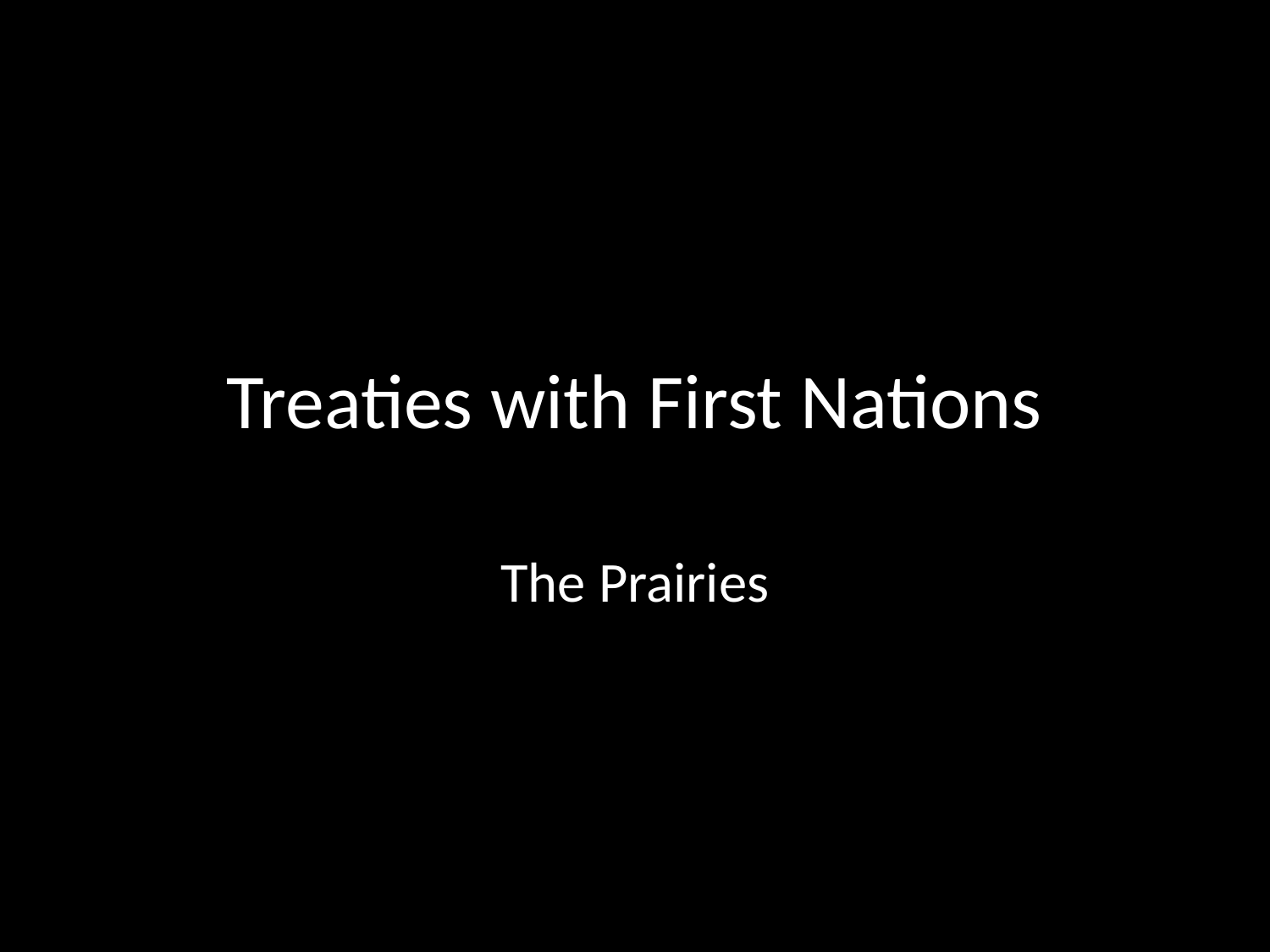

# Treaties with First Nations
The Prairies